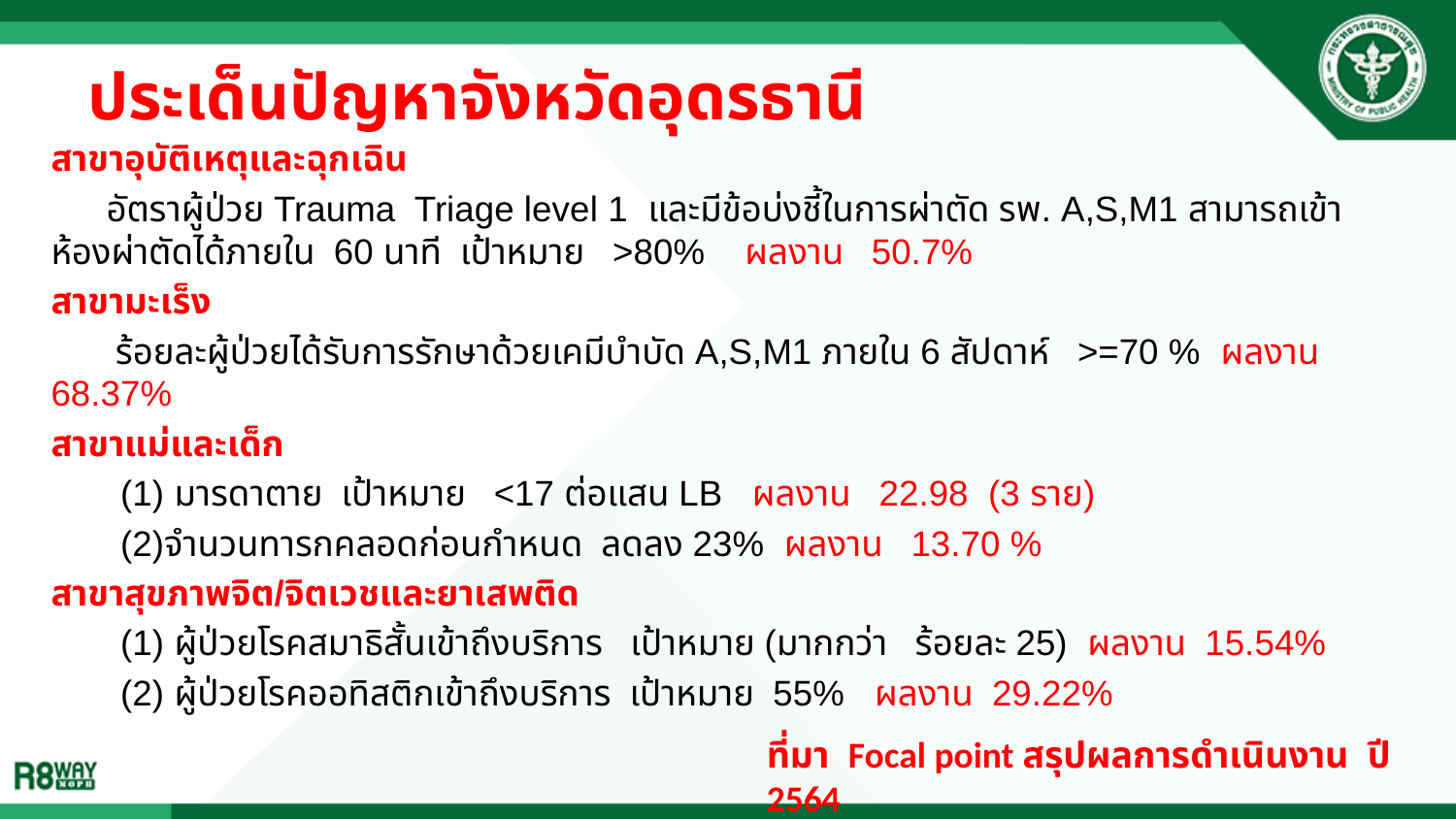

# ประเด็นปัญหาจังหวัดอุดรธานี
สาขาอุบัติเหตุและฉุกเฉิน
      อัตราผู้ป่วย Trauma  Triage level 1  และมีข้อบ่งชี้ในการผ่าตัด รพ. A,S,M1 สามารถเข้าห้องผ่าตัดได้ภายใน  60 นาที  เป้าหมาย   >80%    ผลงาน   50.7%
สาขามะเร็ง
       ร้อยละผู้ป่วยได้รับการรักษาด้วยเคมีบำบัด A,S,M1 ภายใน 6 สัปดาห์   >=70 %  ผลงาน   68.37%
สาขาแม่และเด็ก
       (1) มารดาตาย  เป้าหมาย   <17 ต่อแสน LB   ผลงาน   22.98  (3 ราย)
       (2)จำนวนทารกคลอดก่อนกำหนด  ลดลง 23%  ผลงาน   13.70 %
สาขาสุขภาพจิต/จิตเวชและยาเสพติด
       (1) ผู้ป่วยโรคสมาธิสั้นเข้าถึงบริการ   เป้าหมาย (มากกว่า   ร้อยละ 25)  ผลงาน  15.54%
       (2) ผู้ป่วยโรคออทิสติกเข้าถึงบริการ  เป้าหมาย  55%   ผลงาน  29.22%

ที่มา  Focal point สรุปผลการดำเนินงาน  ปี 2564